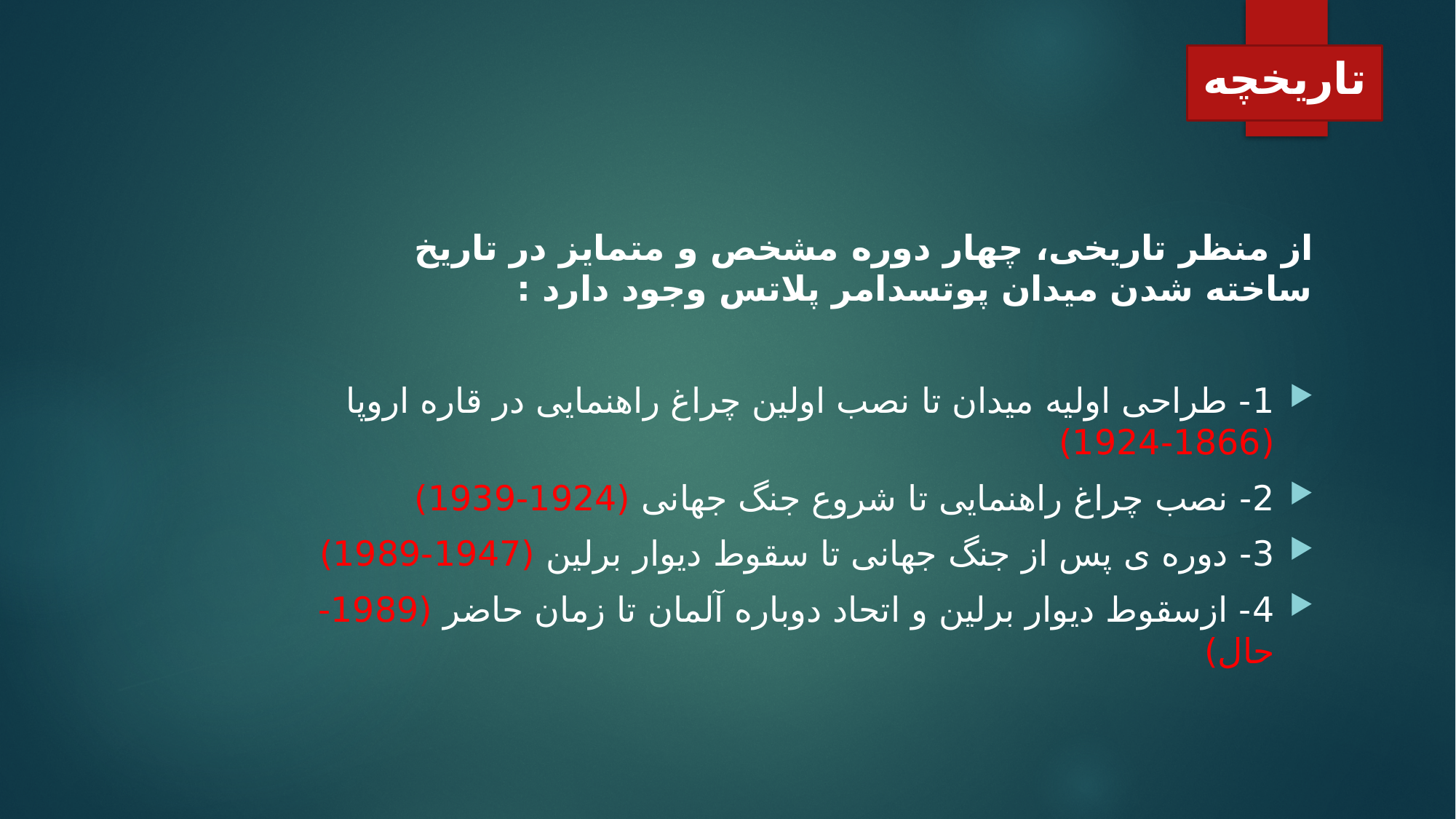

# تاریخچه
از منظر تاریخی، چهار دوره مشخص و متمایز در تاریخ ساخته شدن میدان پوتسدامر پلاتس وجود دارد :

1- طراحی اولیه میدان تا نصب اولین چراغ راهنمایی در قاره اروپا (1866-1924)
2- نصب چراغ راهنمایی تا شروع جنگ جهانی (1924-1939)
3- دوره ی پس از جنگ جهانی تا سقوط دیوار برلین (1947-1989)
4- ازسقوط دیوار برلین و اتحاد دوباره آلمان تا زمان حاضر (1989- حال)